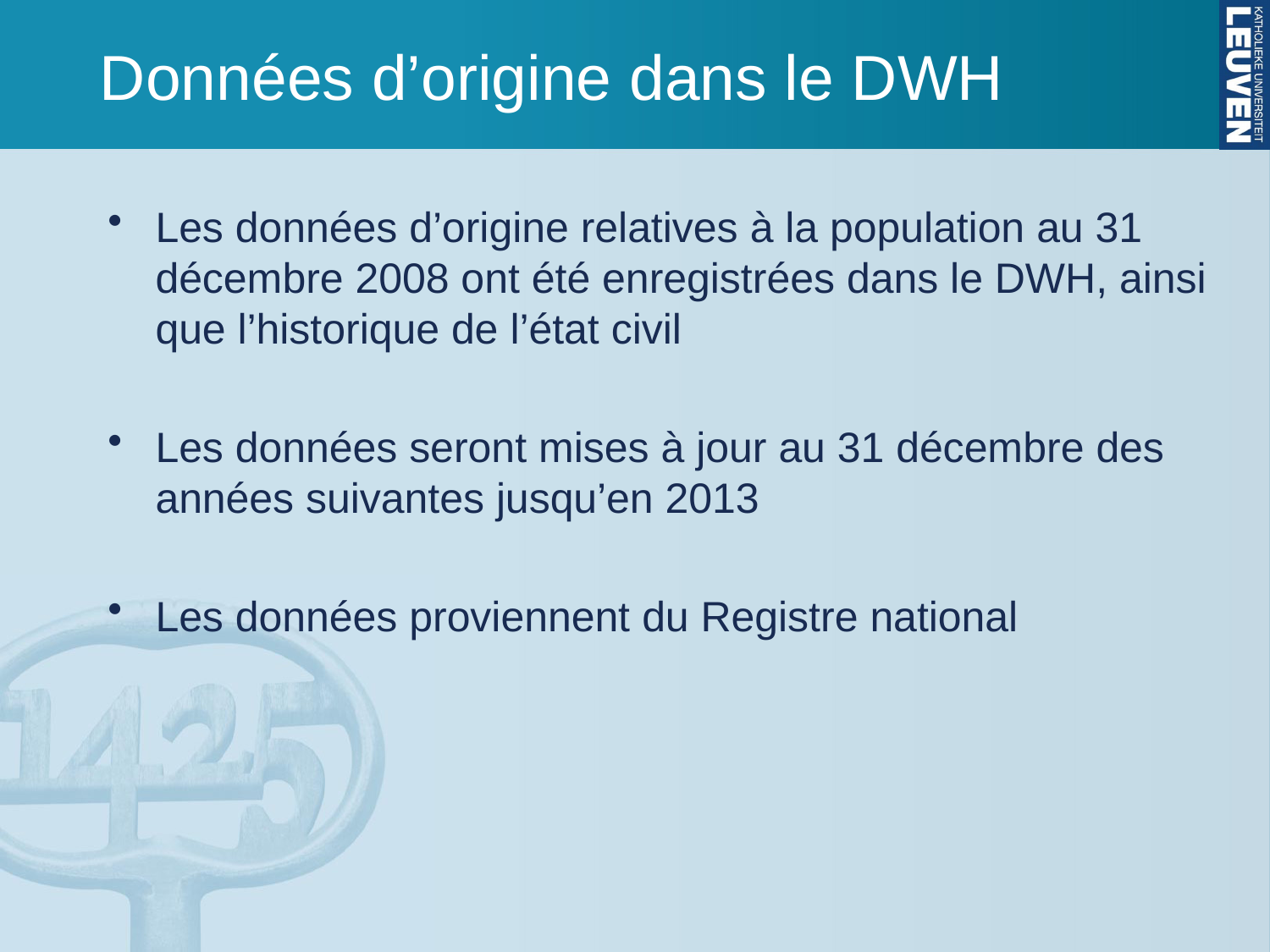

# Données d’origine dans le DWH
Les données d’origine relatives à la population au 31 décembre 2008 ont été enregistrées dans le DWH, ainsi que l’historique de l’état civil

Les données seront mises à jour au 31 décembre des années suivantes jusqu’en 2013

Les données proviennent du Registre national